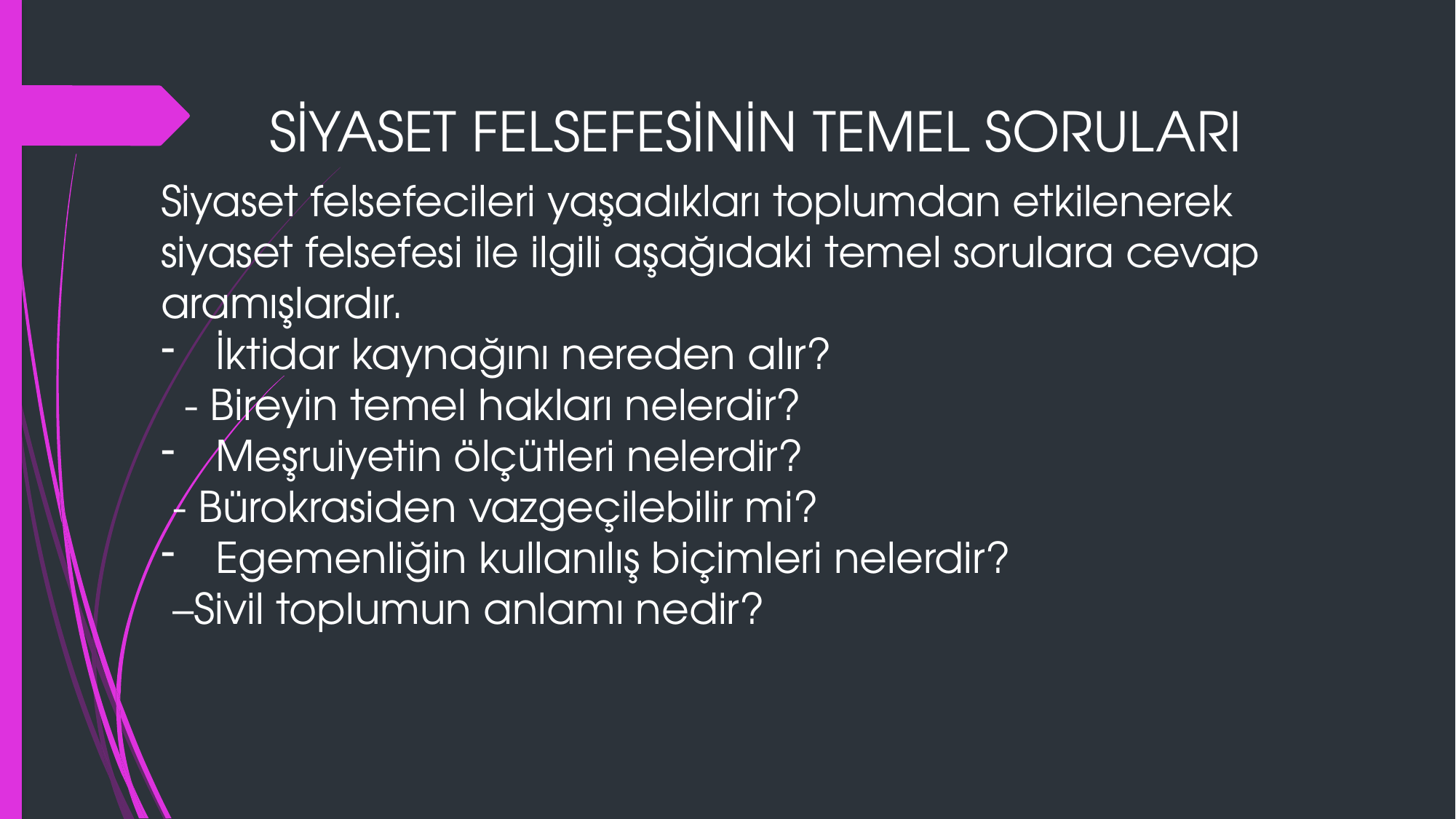

SİYASET FELSEFESİNİN TEMEL SORULARI
Siyaset felsefecileri yaşadıkları toplumdan etkilenerek siyaset felsefesi ile ilgili aşağıdaki temel sorulara cevap aramışlardır.
İktidar kaynağını nereden alır?
  - Bireyin temel hakları nelerdir?
Meşruiyetin ölçütleri nelerdir?
 - Bürokrasiden vazgeçilebilir mi?
Egemenliğin kullanılış biçimleri nelerdir?
 –Sivil toplumun anlamı nedir?